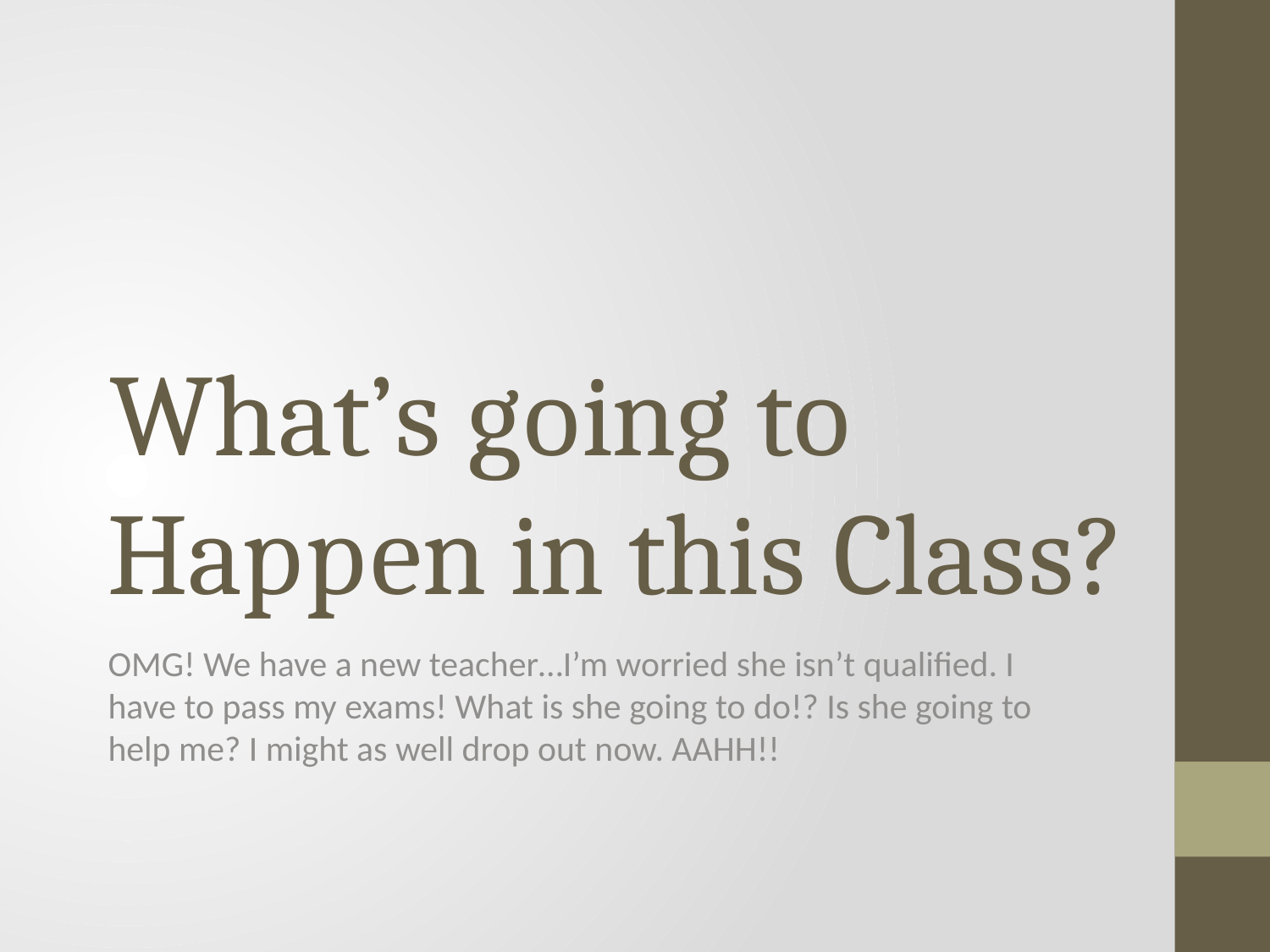

# What’s going to Happen in this Class?
OMG! We have a new teacher…I’m worried she isn’t qualified. I have to pass my exams! What is she going to do!? Is she going to help me? I might as well drop out now. AAHH!!